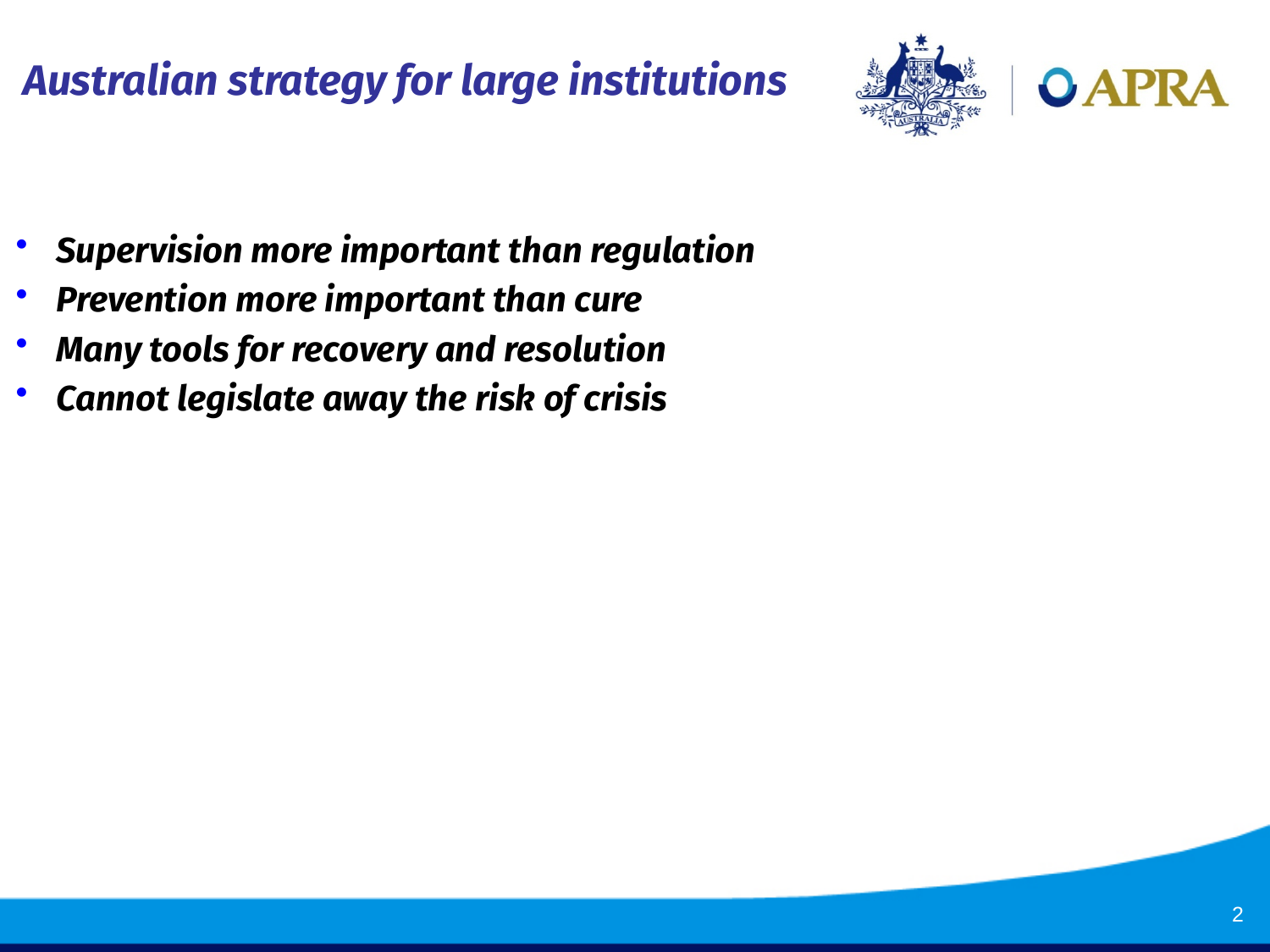

# Australian strategy for large institutions
Supervision more important than regulation
Prevention more important than cure
Many tools for recovery and resolution
Cannot legislate away the risk of crisis

2